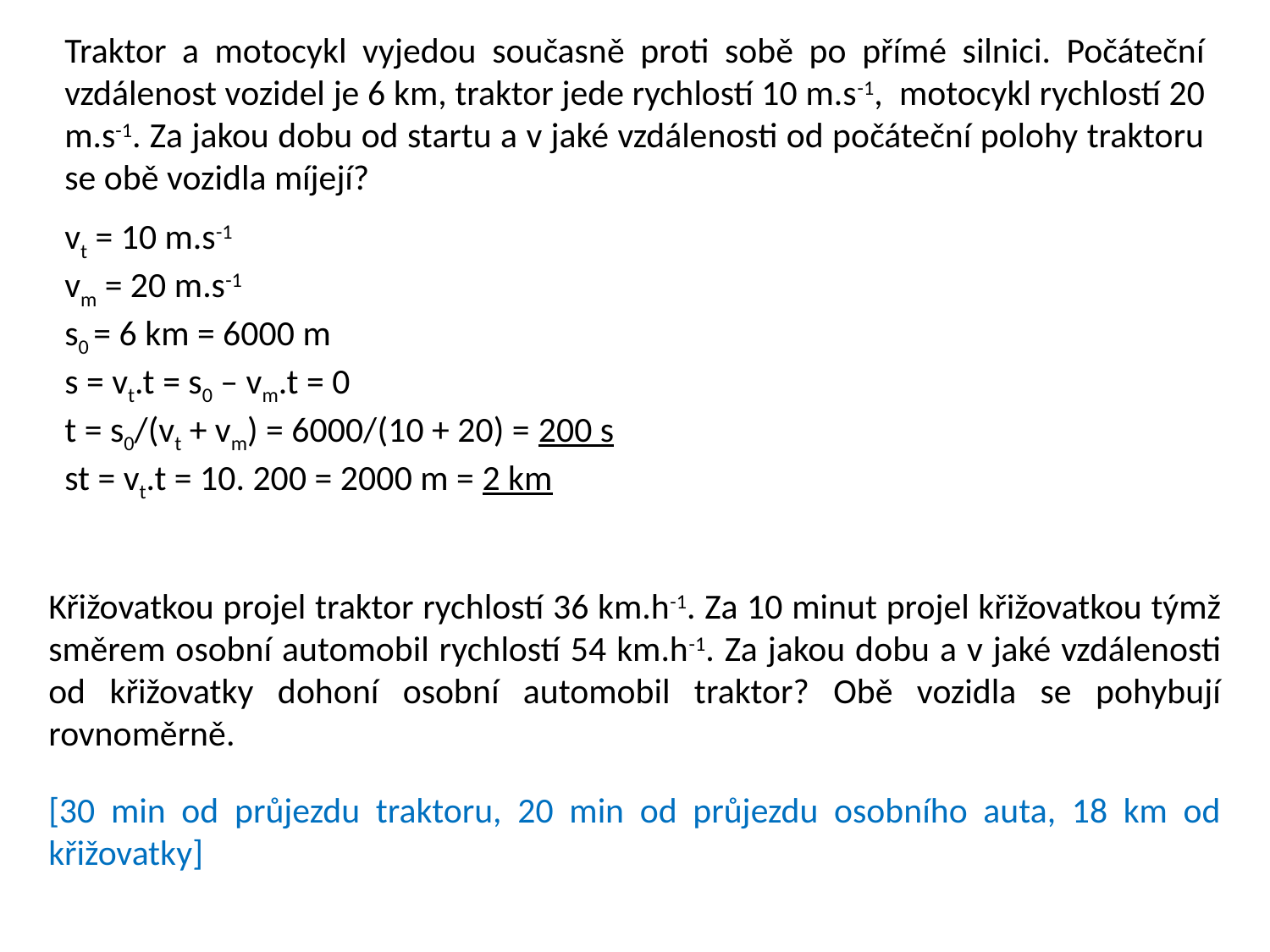

Traktor a motocykl vyjedou současně proti sobě po přímé silnici. Počáteční vzdálenost vozidel je 6 km, traktor jede rychlostí 10 m.s-1,  motocykl rychlostí 20 m.s-1. Za jakou dobu od startu a v jaké vzdálenosti od počáteční polohy traktoru se obě vozidla míjejí?

vt = 10 m.s-1
vm = 20 m.s-1
s0 = 6 km = 6000 m
s = vt.t = s0 – vm.t = 0
t = s0/(vt + vm) = 6000/(10 + 20) = 200 s
st = vt.t = 10. 200 = 2000 m = 2 km
Křižovatkou projel traktor rychlostí 36 km.h-1. Za 10 minut projel křižovatkou týmž směrem osobní automobil rychlostí 54 km.h-1. Za jakou dobu a v jaké vzdálenosti od křižovatky dohoní osobní automobil traktor? Obě vozidla se pohybují rovnoměrně.
[30 min od průjezdu traktoru, 20 min od průjezdu osobního auta, 18 km od křižovatky]